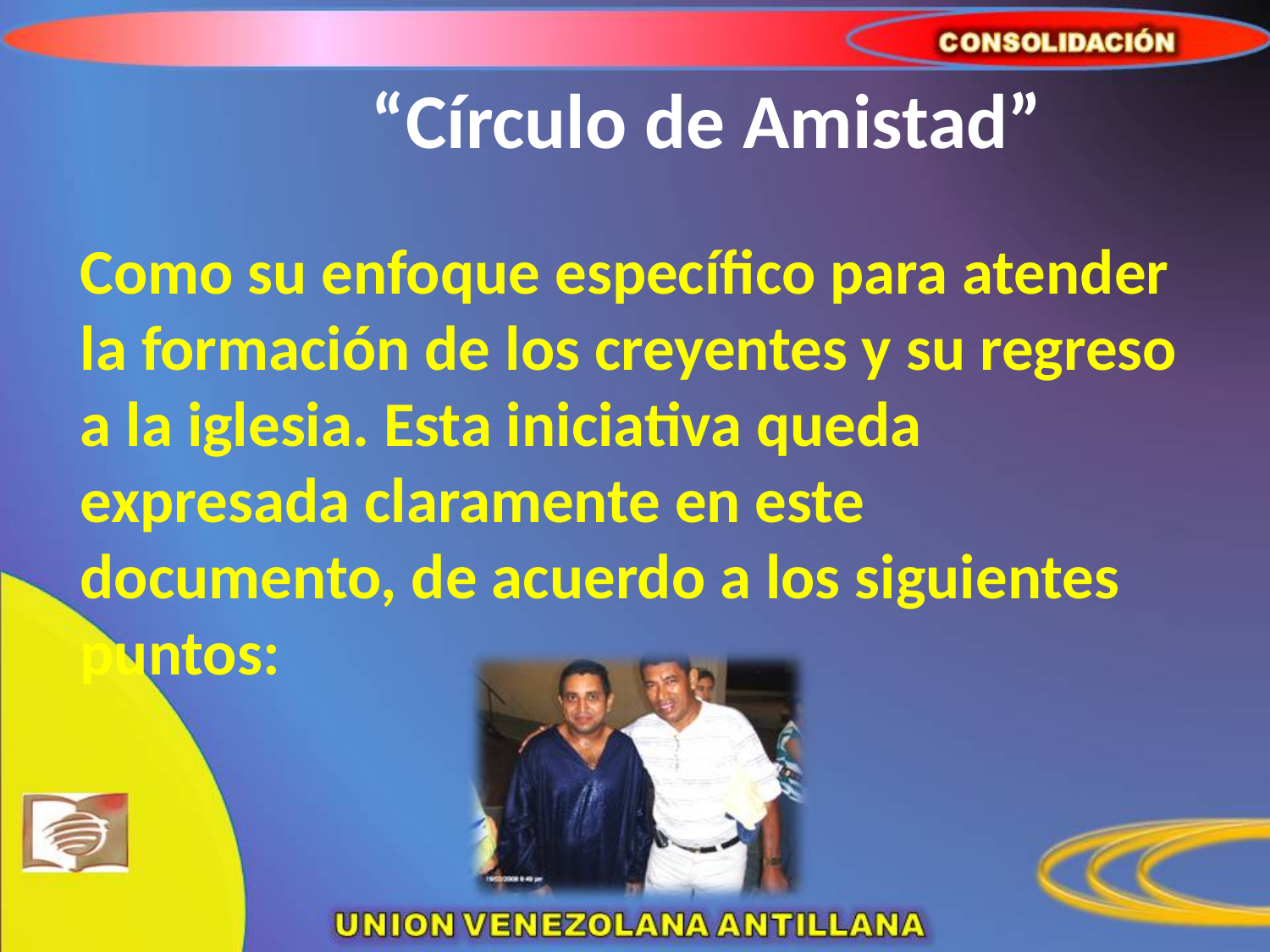

# “Círculo de Amistad”
	Como su enfoque específico para atender la formación de los creyentes y su regreso a la iglesia. Esta iniciativa queda expresada claramente en este documento, de acuerdo a los siguientes puntos: